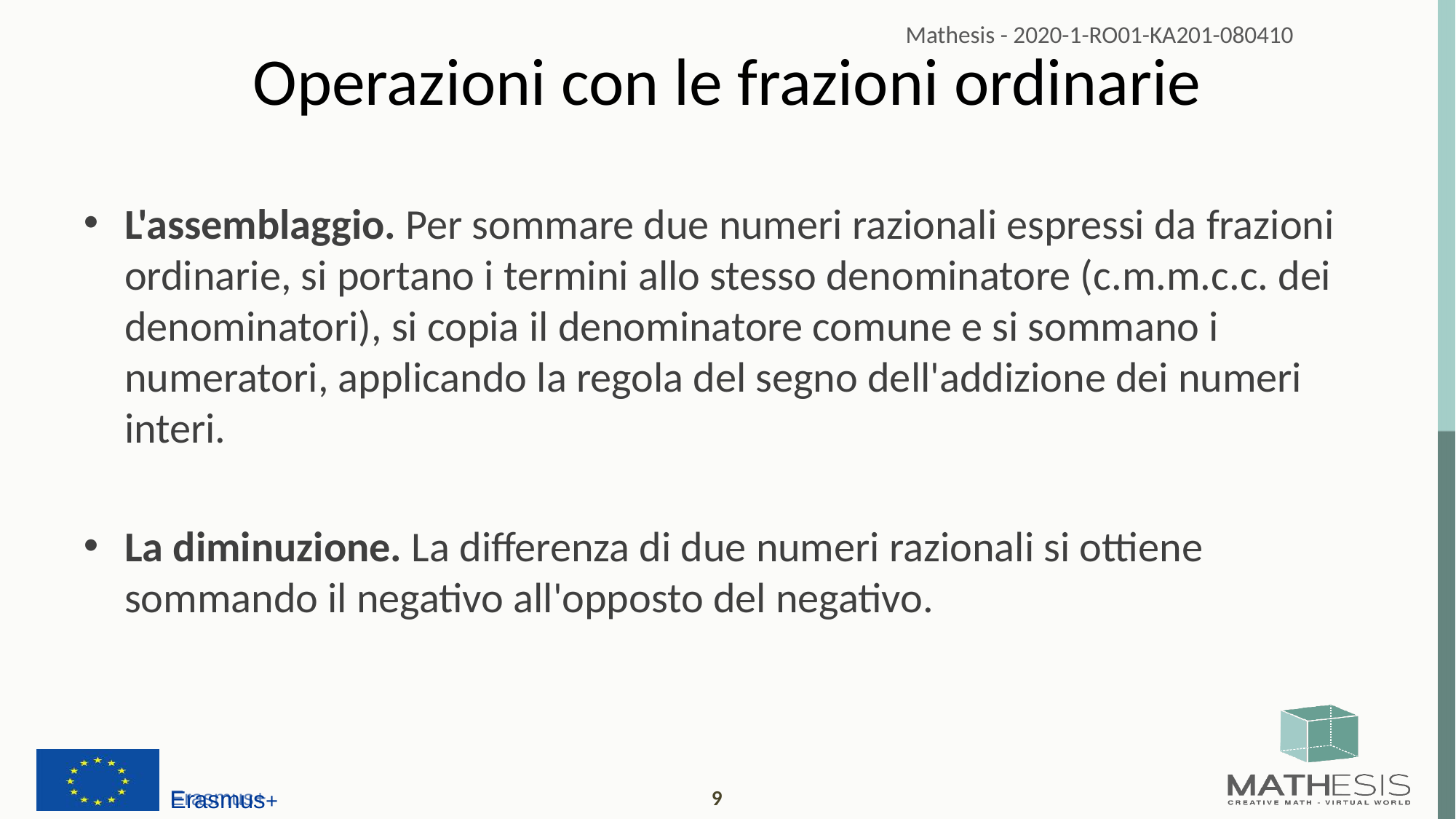

# Operazioni con le frazioni ordinarie
L'assemblaggio. Per sommare due numeri razionali espressi da frazioni ordinarie, si portano i termini allo stesso denominatore (c.m.m.c.c. dei denominatori), si copia il denominatore comune e si sommano i numeratori, applicando la regola del segno dell'addizione dei numeri interi.

La diminuzione. La differenza di due numeri razionali si ottiene sommando il negativo all'opposto del negativo.